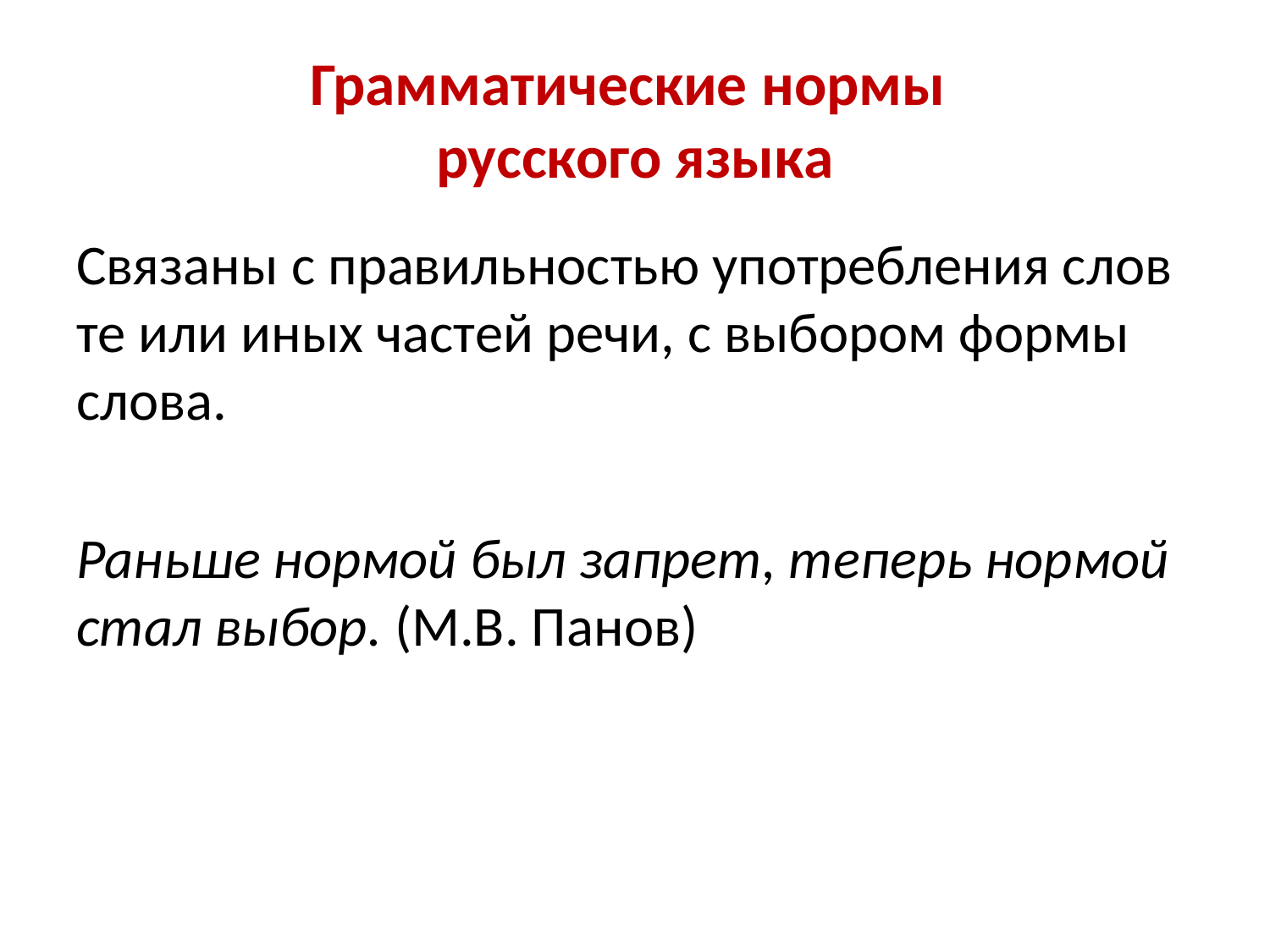

# Грамматические нормы русского языка
Связаны с правильностью употребления слов те или иных частей речи, с выбором формы слова.

Раньше нормой был запрет, теперь нормой стал выбор. (М.В. Панов)